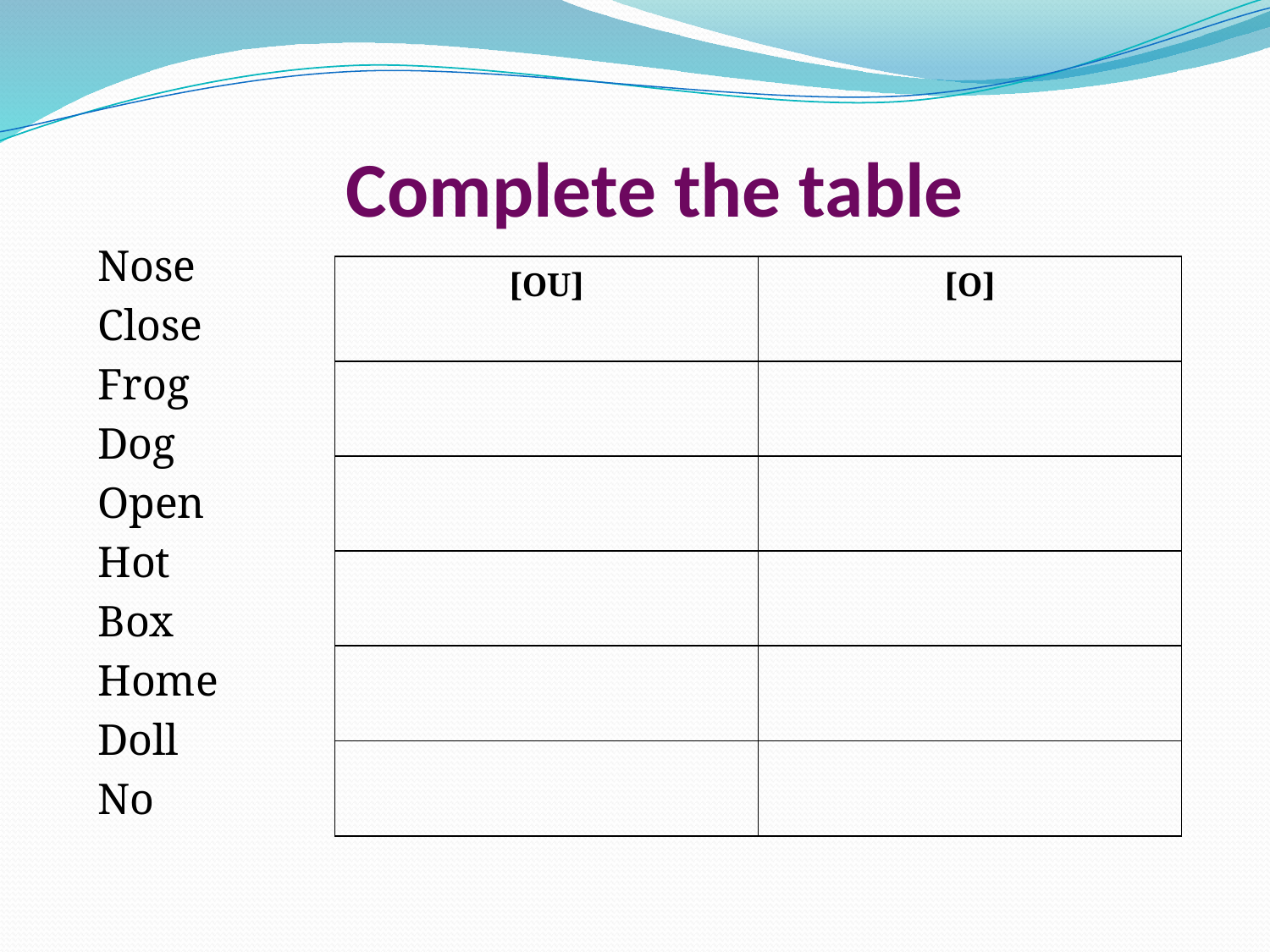

# Complete the table
Nose
Close
Frog
Dog
Open
Hot
Box
Home
Doll
No
| [OU] | [O] |
| --- | --- |
|  |  |
|  |  |
|  |  |
|  |  |
|  |  |